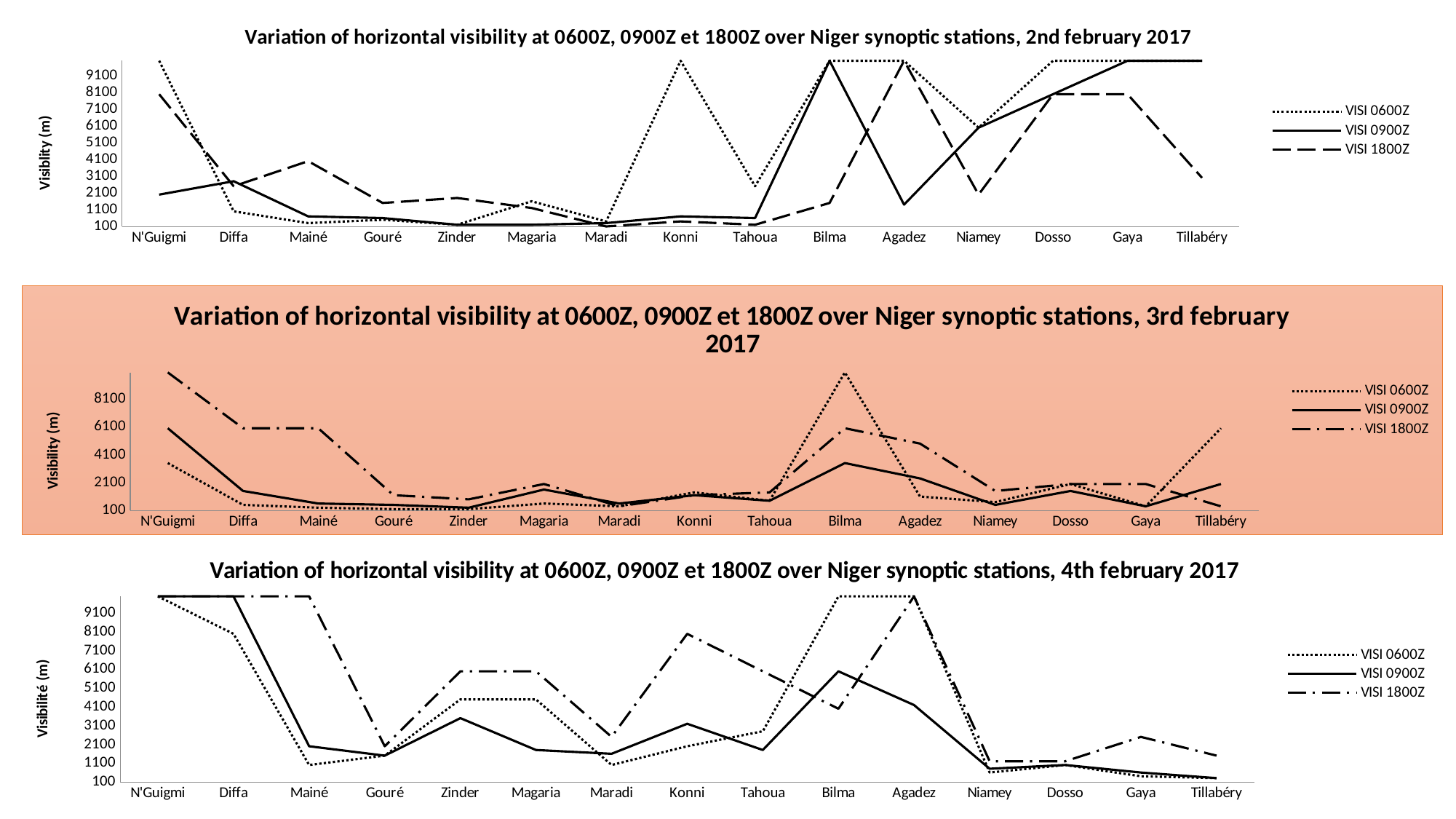

### Chart: Variation of horizontal visibility at 0600Z, 0900Z et 1800Z over Niger synoptic stations, 2nd february 2017

| Category | VISI 0600Z | VISI 0900Z | VISI 1800Z |
|---|---|---|---|
| N'Guigmi | 10000.0 | 2000.0 | 8000.0 |
| Diffa | 1000.0 | 2800.0 | 2500.0 |
| Mainé | 300.0 | 700.0 | 4000.0 |
| Gouré | 500.0 | 600.0 | 1500.0 |
| Zinder | 200.0 | 200.0 | 1800.0 |
| Magaria | 1600.0 | 200.0 | 1200.0 |
| Maradi | 400.0 | 300.0 | 100.0 |
| Konni | 10000.0 | 700.0 | 400.0 |
| Tahoua | 2500.0 | 600.0 | 200.0 |
| Bilma | 10000.0 | 10000.0 | 1500.0 |
| Agadez | 10000.0 | 1400.0 | 10000.0 |
| Niamey | 6000.0 | 6000.0 | 2000.0 |
| Dosso | 10000.0 | 8000.0 | 8000.0 |
| Gaya | 10000.0 | 10000.0 | 8000.0 |
| Tillabéry | 10000.0 | 10000.0 | 3000.0 |

### Chart: Variation of horizontal visibility at 0600Z, 0900Z et 1800Z over Niger synoptic stations, 3rd february 2017

| Category | VISI 0600Z | VISI 0900Z | VISI 1800Z |
|---|---|---|---|
| N'Guigmi | 3500.0 | 6000.0 | 10000.0 |
| Diffa | 500.0 | 1500.0 | 6000.0 |
| Mainé | 300.0 | 600.0 | 6000.0 |
| Gouré | 200.0 | 500.0 | 1200.0 |
| Zinder | 200.0 | 300.0 | 900.0 |
| Magaria | 600.0 | 1600.0 | 2000.0 |
| Maradi | 400.0 | 600.0 | 400.0 |
| Konni | 1400.0 | 1200.0 | 1200.0 |
| Tahoua | 800.0 | 800.0 | 1400.0 |
| Bilma | 10000.0 | 3500.0 | 6000.0 |
| Agadez | 1100.0 | 2400.0 | 4900.0 |
| Niamey | 700.0 | 500.0 | 1500.0 |
| Dosso | 2000.0 | 1500.0 | 2000.0 |
| Gaya | 400.0 | 400.0 | 2000.0 |
| Tillabéry | 6000.0 | 2000.0 | 400.0 |

### Chart: Variation of horizontal visibility at 0600Z, 0900Z et 1800Z over Niger synoptic stations, 4th february 2017

| Category | VISI 0600Z | VISI 0900Z | VISI 1800Z |
|---|---|---|---|
| N'Guigmi | 10000.0 | 10000.0 | 10000.0 |
| Diffa | 8000.0 | 10000.0 | 10000.0 |
| Mainé | 1000.0 | 2000.0 | 10000.0 |
| Gouré | 1500.0 | 1500.0 | 2000.0 |
| Zinder | 4500.0 | 3500.0 | 6000.0 |
| Magaria | 4500.0 | 1800.0 | 6000.0 |
| Maradi | 1000.0 | 1600.0 | 2500.0 |
| Konni | 2000.0 | 3200.0 | 8000.0 |
| Tahoua | 2800.0 | 1800.0 | 6000.0 |
| Bilma | 10000.0 | 6000.0 | 4000.0 |
| Agadez | 10000.0 | 4200.0 | 10000.0 |
| Niamey | 600.0 | 800.0 | 1200.0 |
| Dosso | 1000.0 | 1000.0 | 1200.0 |
| Gaya | 400.0 | 600.0 | 2500.0 |
| Tillabéry | 300.0 | 300.0 | 1500.0 |